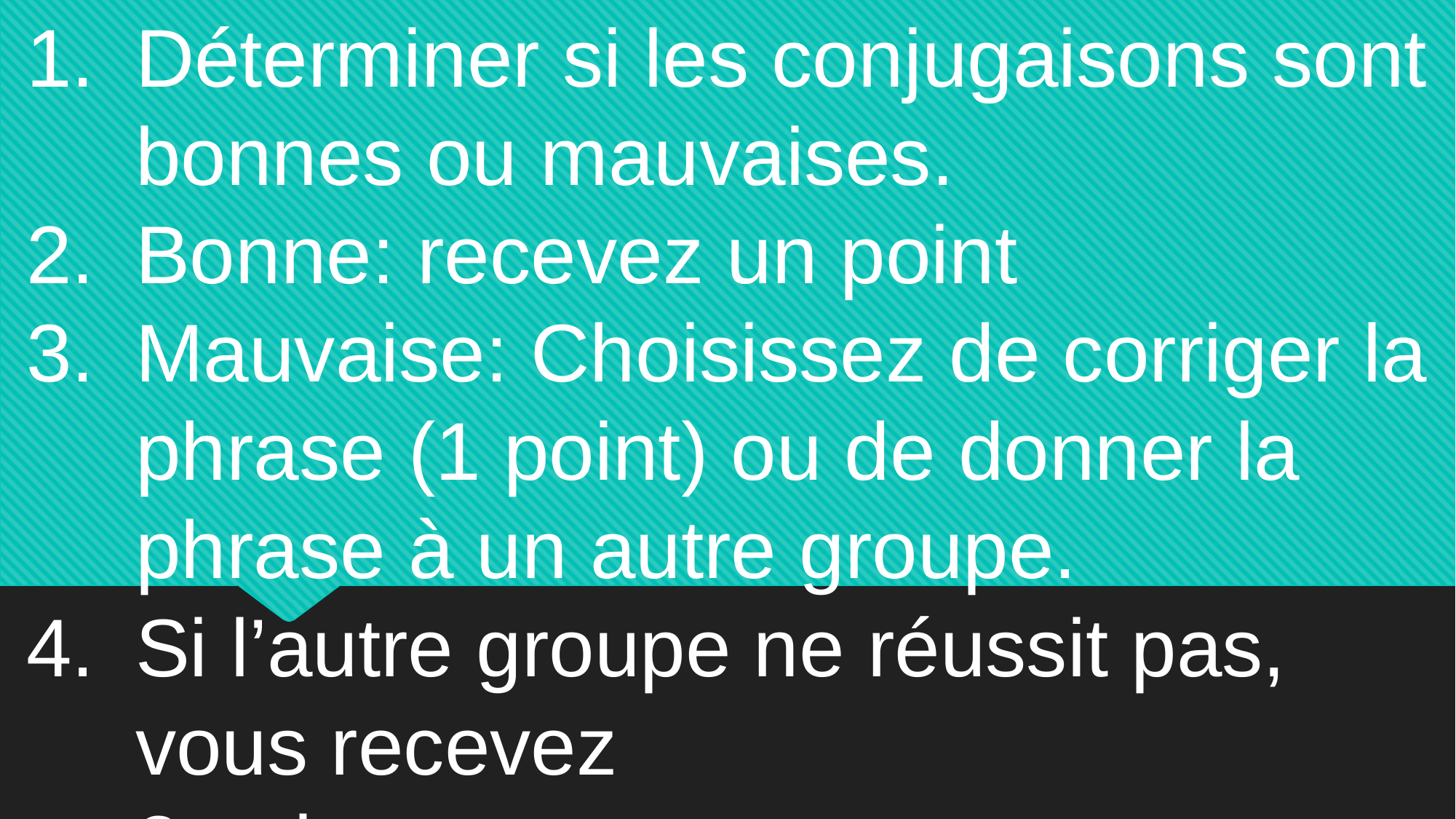

Déterminer si les conjugaisons sont bonnes ou mauvaises.
Bonne: recevez un point
Mauvaise: Choisissez de corriger la phrase (1 point) ou de donner la phrase à un autre groupe.
Si l’autre groupe ne réussit pas, vous recevez
2 points.